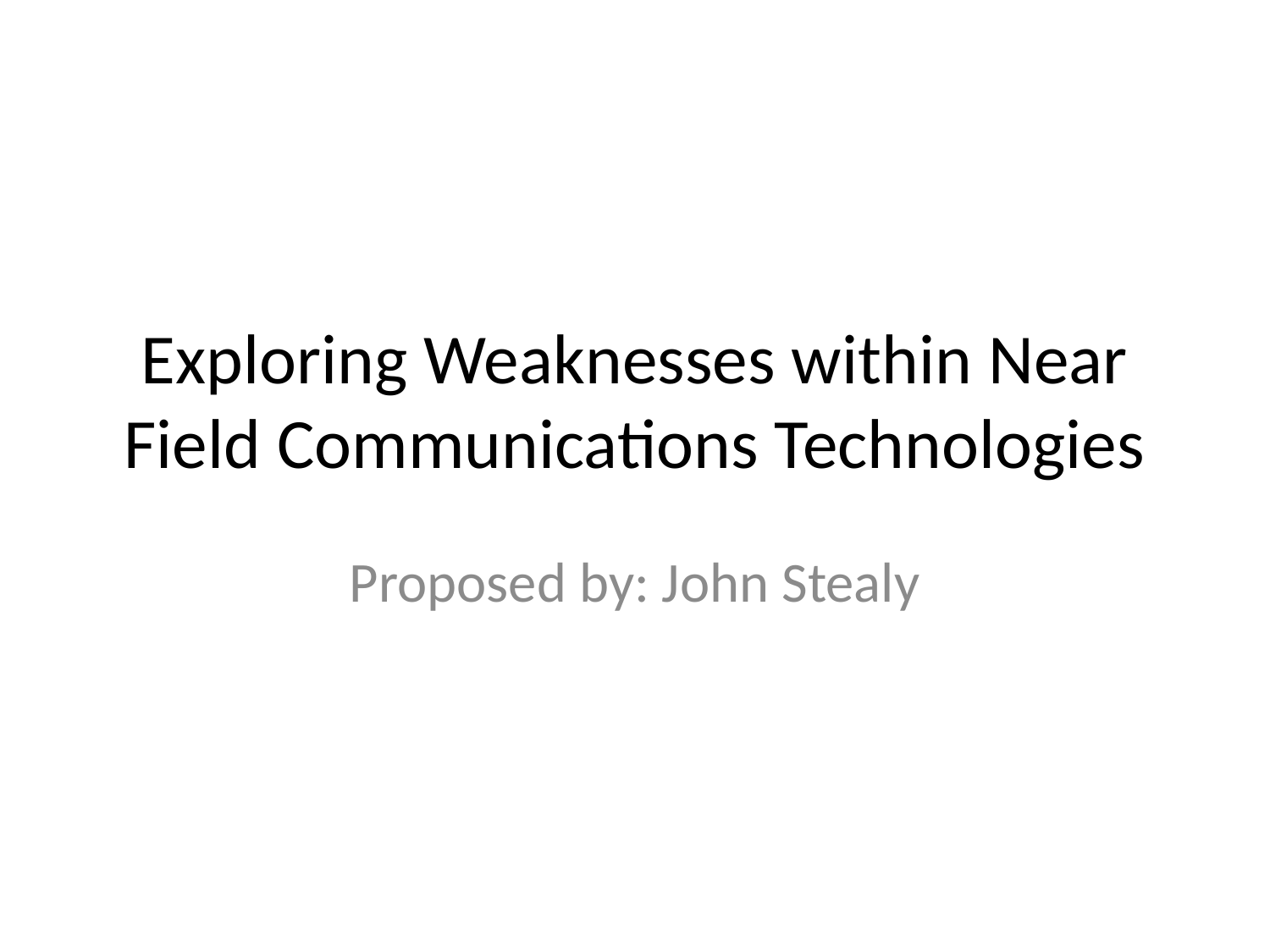

# Exploring Weaknesses within Near Field Communications Technologies
Proposed by: John Stealy